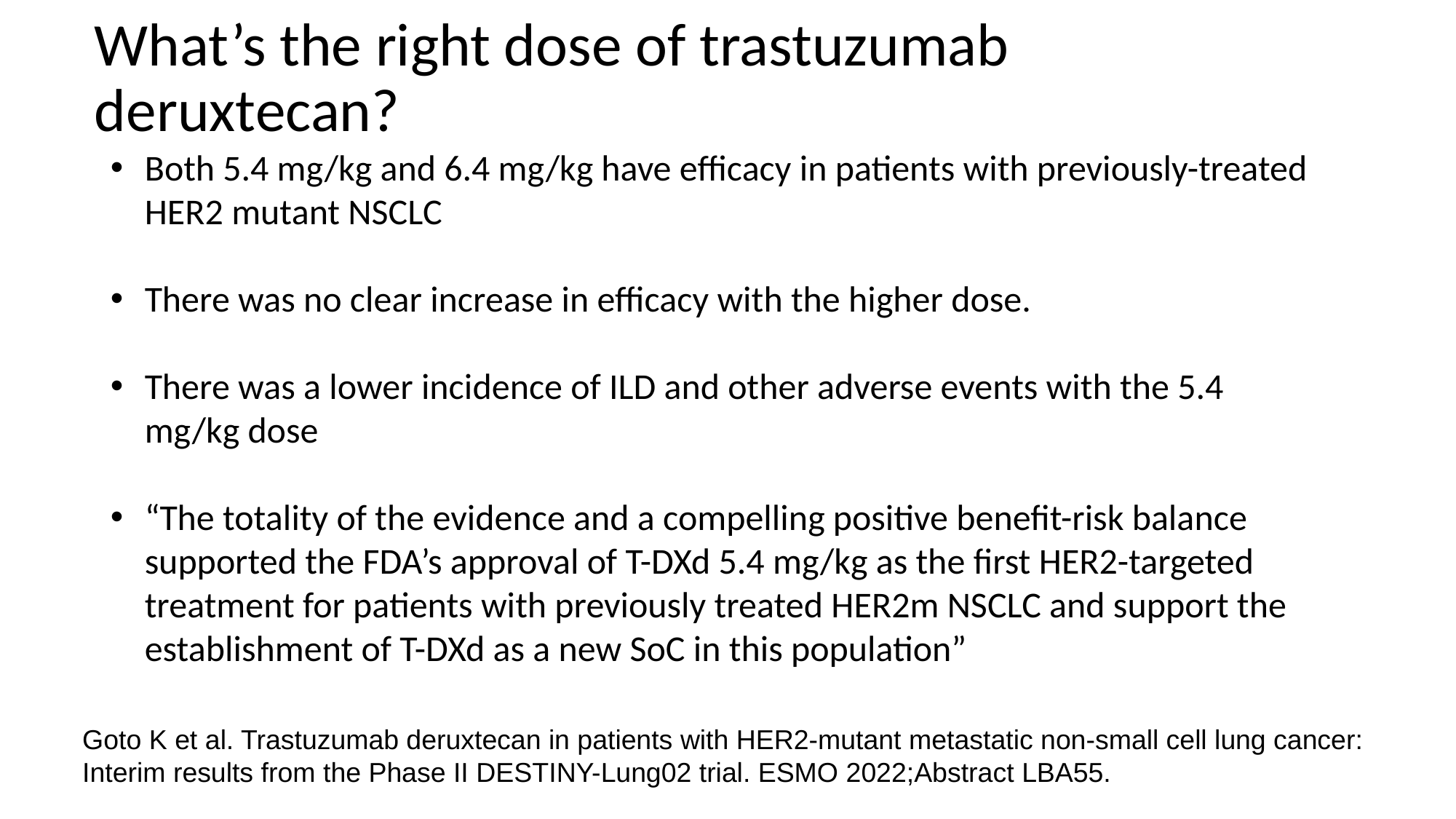

# What’s the right dose of trastuzumab deruxtecan?
Both 5.4 mg/kg and 6.4 mg/kg have efficacy in patients with previously-treated HER2 mutant NSCLC

There was no clear increase in efficacy with the higher dose.

There was a lower incidence of ILD and other adverse events with the 5.4 mg/kg dose

“The totality of the evidence and a compelling positive benefit-risk balance supported the FDA’s approval of T-DXd 5.4 mg/kg as the first HER2-targeted treatment for patients with previously treated HER2m NSCLC and support the establishment of T-DXd as a new SoC in this population”
Goto K et al. Trastuzumab deruxtecan in patients with HER2-mutant metastatic non-small cell lung cancer: Interim results from the Phase II DESTINY-Lung02 trial. ESMO 2022;Abstract LBA55.